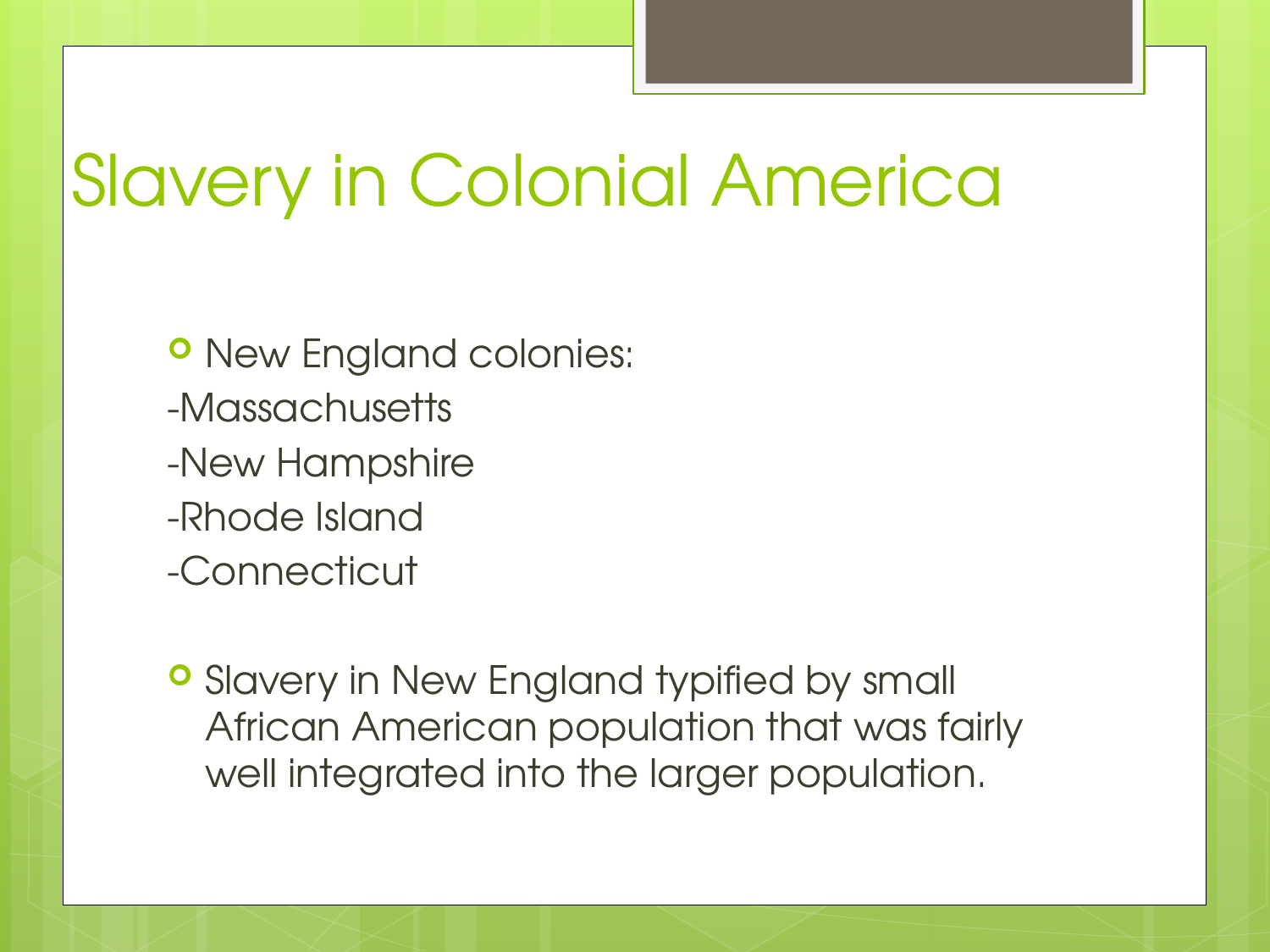

# Slavery in Colonial America
New England colonies:
	-Massachusetts
	-New Hampshire
	-Rhode Island
	-Connecticut

Slavery in New England typified by small African American population that was fairly well integrated into the larger population.